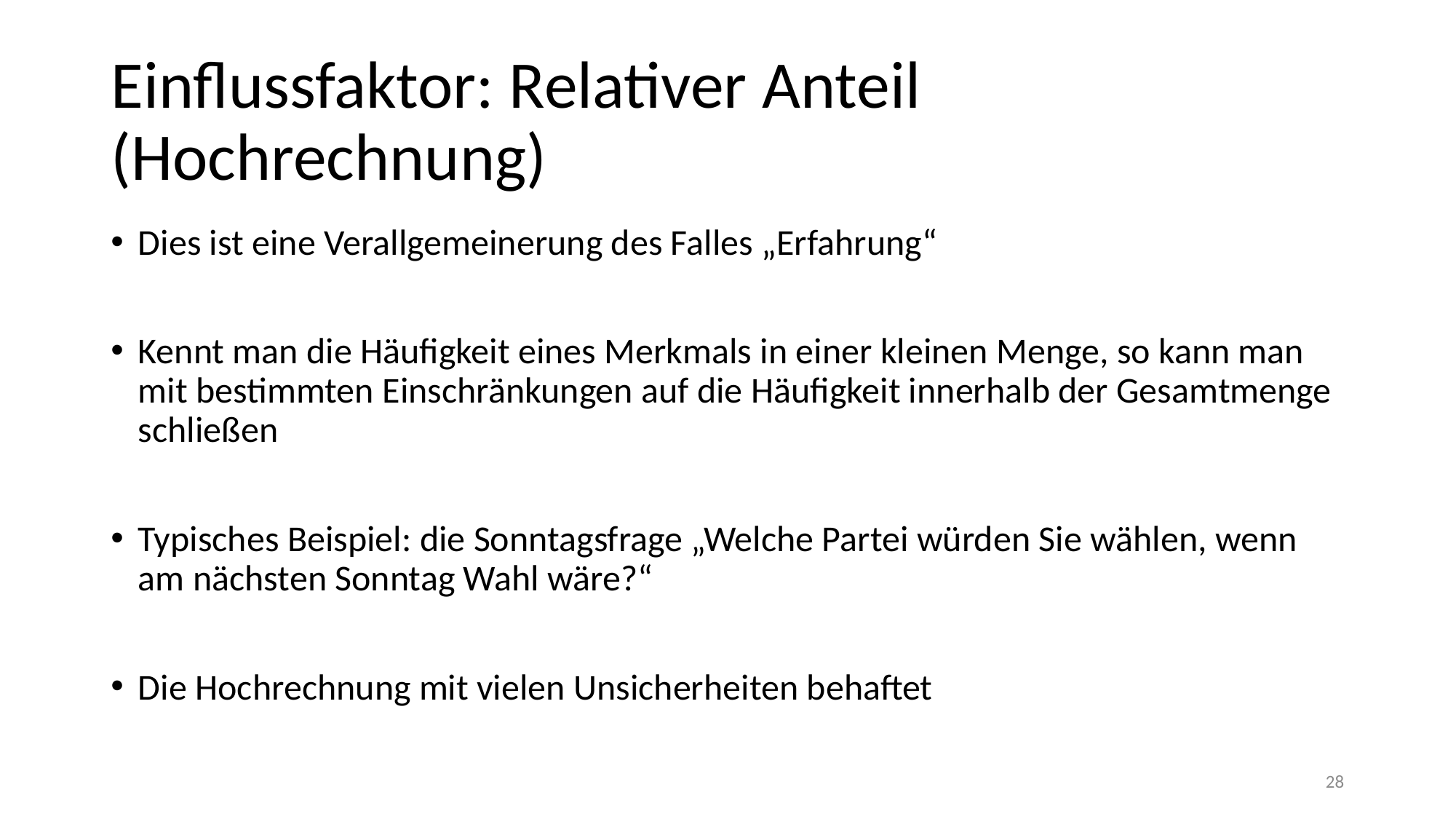

# Einflussfaktor: Relativer Anteil (Hochrechnung)
Dies ist eine Verallgemeinerung des Falles „Erfahrung“

Kennt man die Häufigkeit eines Merkmals in einer kleinen Menge, so kann man mit bestimmten Einschränkungen auf die Häufigkeit innerhalb der Gesamtmenge schließen

Typisches Beispiel: die Sonntagsfrage „Welche Partei würden Sie wählen, wenn am nächsten Sonntag Wahl wäre?“

Die Hochrechnung mit vielen Unsicherheiten behaftet
28